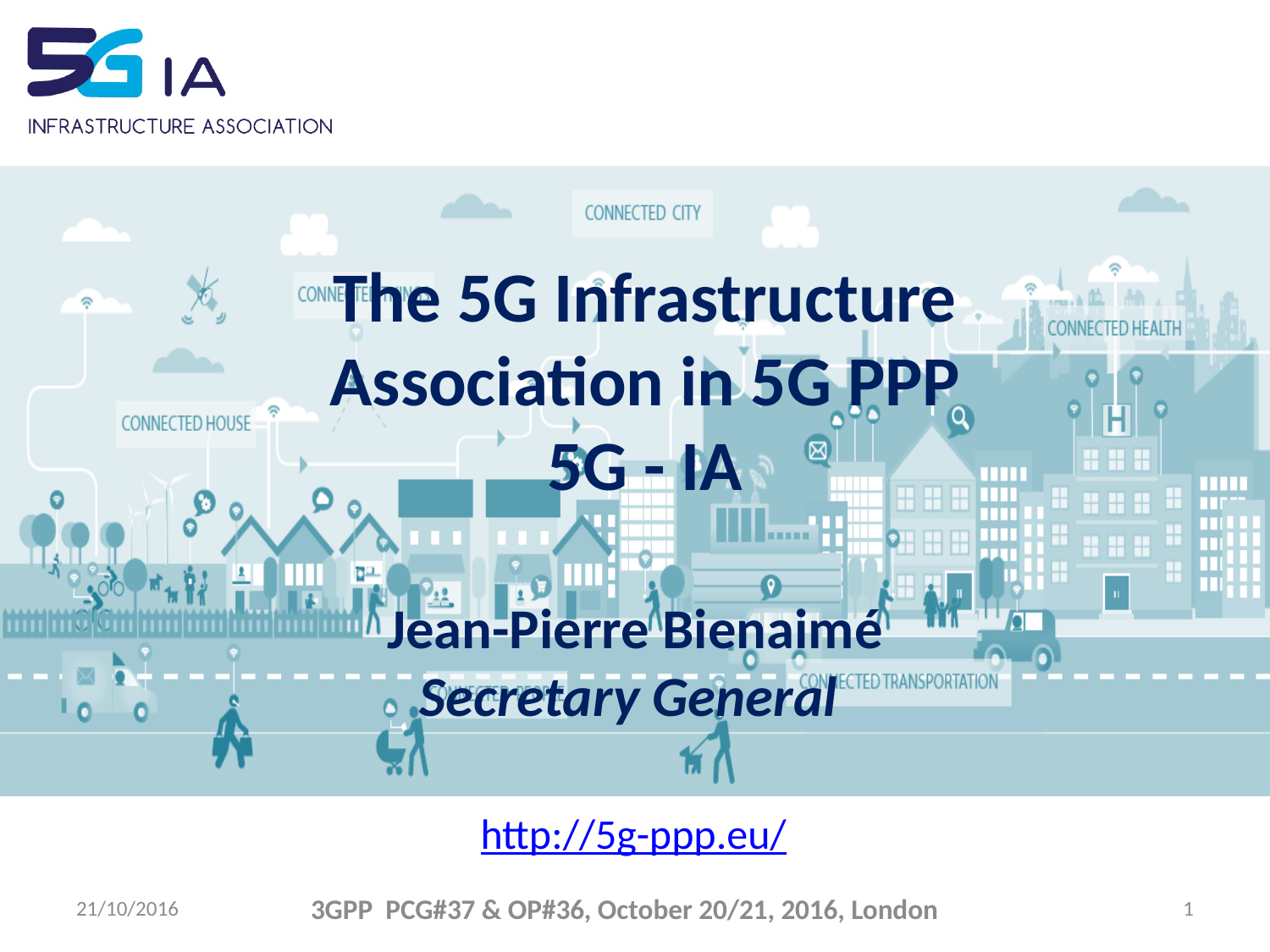

Jean-Pierre Bienaimé
Secretary General
http://5g-ppp.eu/
21/10/2016
3GPP  PCG#37 & OP#36, October 20/21, 2016, London
1